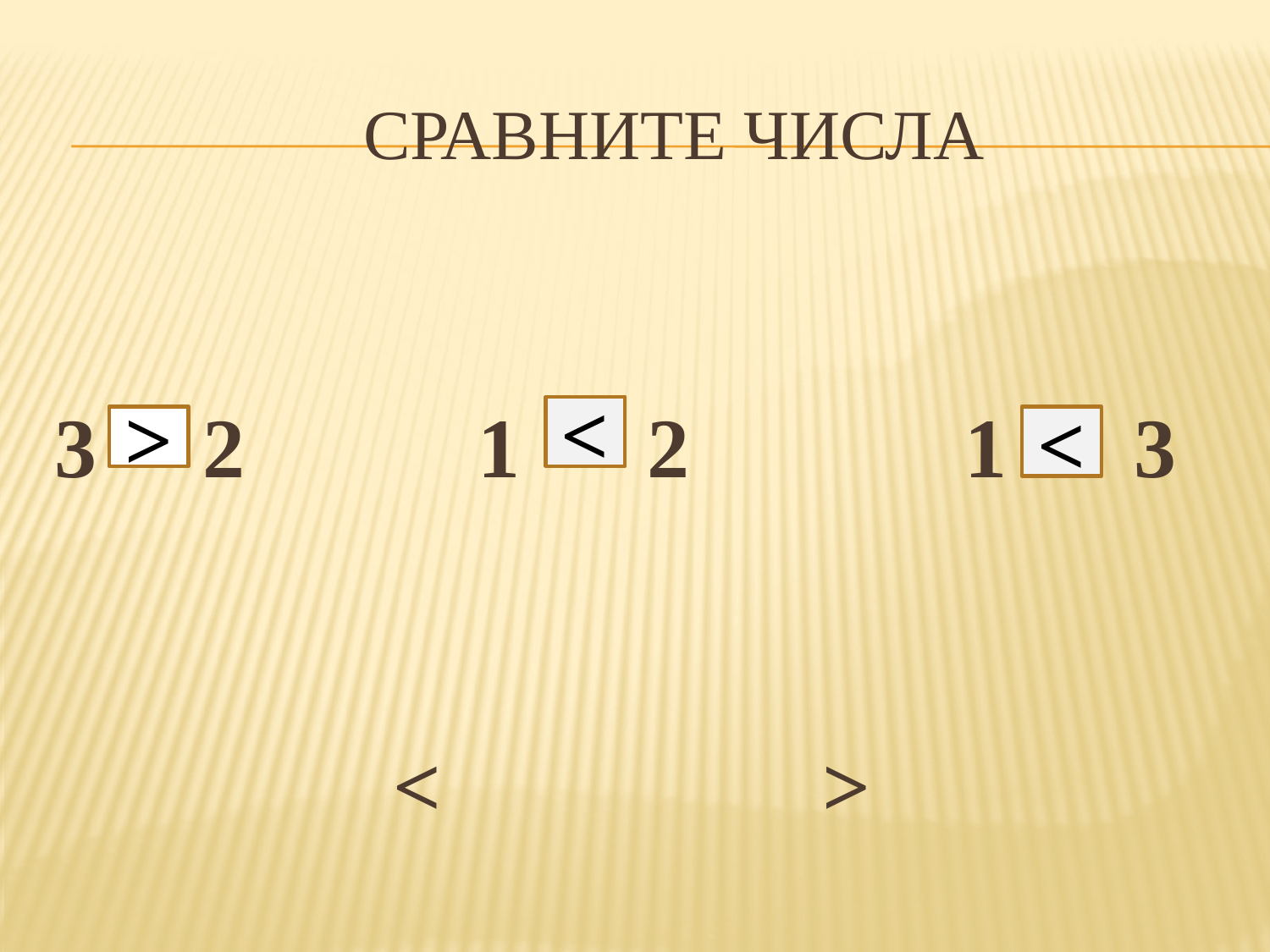

# Сравните числа
3     2           1      2             1      3

                <                  >
<
>
<